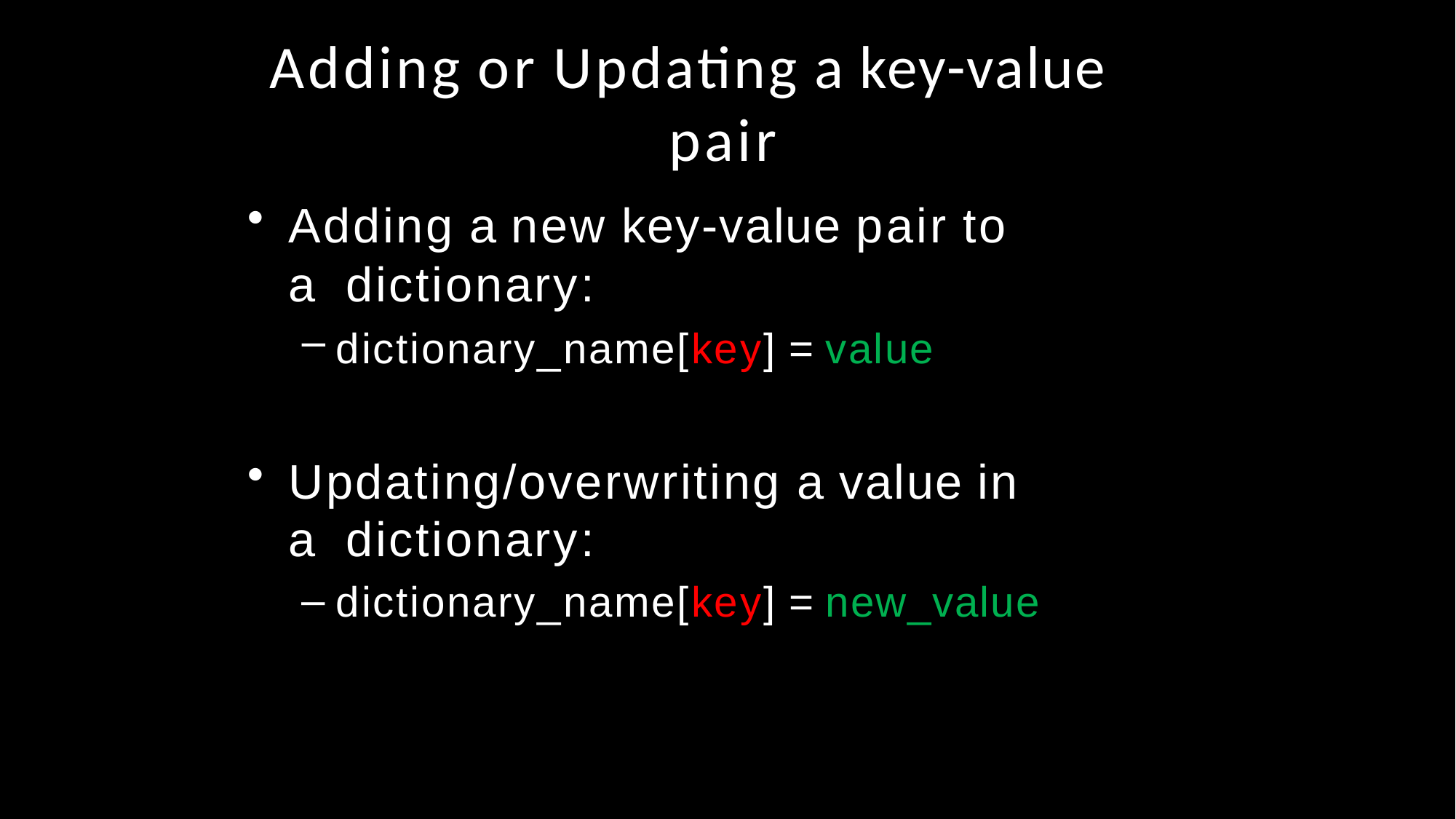

# Adding or Updating a key-value  pair
Adding a new key-value pair to a  dictionary:
dictionary_name[key] = value

Updating/overwriting a value in a  dictionary:
dictionary_name[key] = new_value